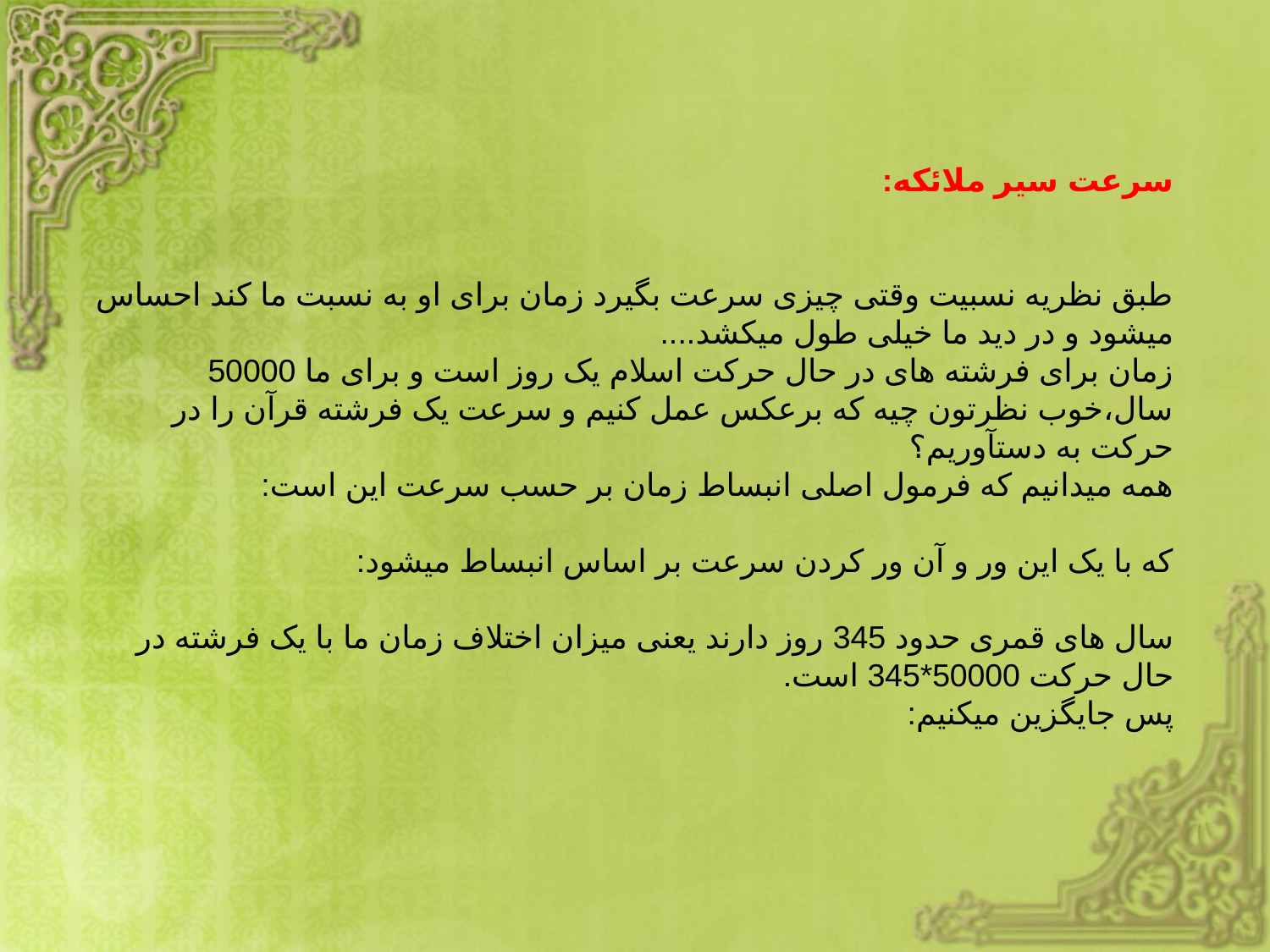

# سرعت سیر ملائکه: طبق نظریه نسبیت وقتی چیزی سرعت بگیرد زمان برای او به نسبت ما کند احساس میشود و در دید ما خیلی طول میکشد.... زمان برای فرشته های در حال حرکت اسلام یک روز است و برای ما 50000 سال،خوب نظرتون چیه که برعکس عمل کنیم و سرعت یک فرشته قرآن را در حرکت به دستآوریم؟           همه میدانیم که فرمول اصلی انبساط زمان بر حسب سرعت این است: که با یک این ور و آن ور کردن سرعت بر اساس انبساط میشود: سال های قمری حدود 345 روز دارند یعنی میزان اختلاف زمان ما با یک فرشته در حال حرکت 50000*345 است. پس جایگزین میکنیم: